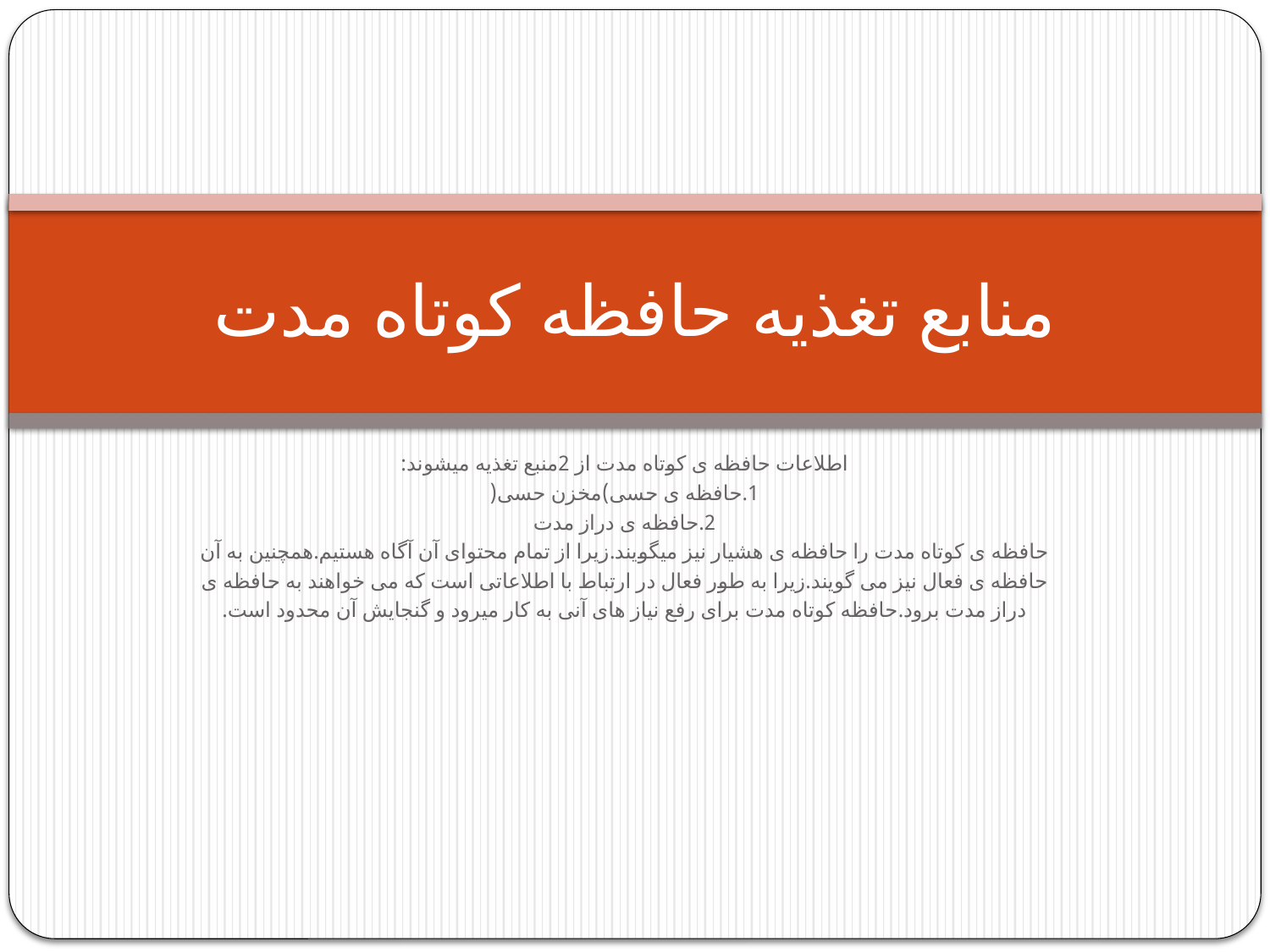

# منابع تغذیه حافظه کوتاه مدت
اطلاعات حافظه ی کوتاه مدت از 2منبع تغذیه میشوند:
1.حافظه ی حسی)مخزن حسی(
2.حافظه ی دراز مدت
حافظه ی کوتاه مدت را حافظه ی هشیار نیز میگویند.زیرا از تمام محتوای آن آگاه هستیم.همچنین به آن
حافظه ی فعال نیز می گویند.زیرا به طور فعال در ارتباط با اطلاعاتی است که می خواهند به حافظه ی
دراز مدت برود.حافظه کوتاه مدت برای رفع نیاز های آنی به کار میرود و گنجایش آن محدود است.